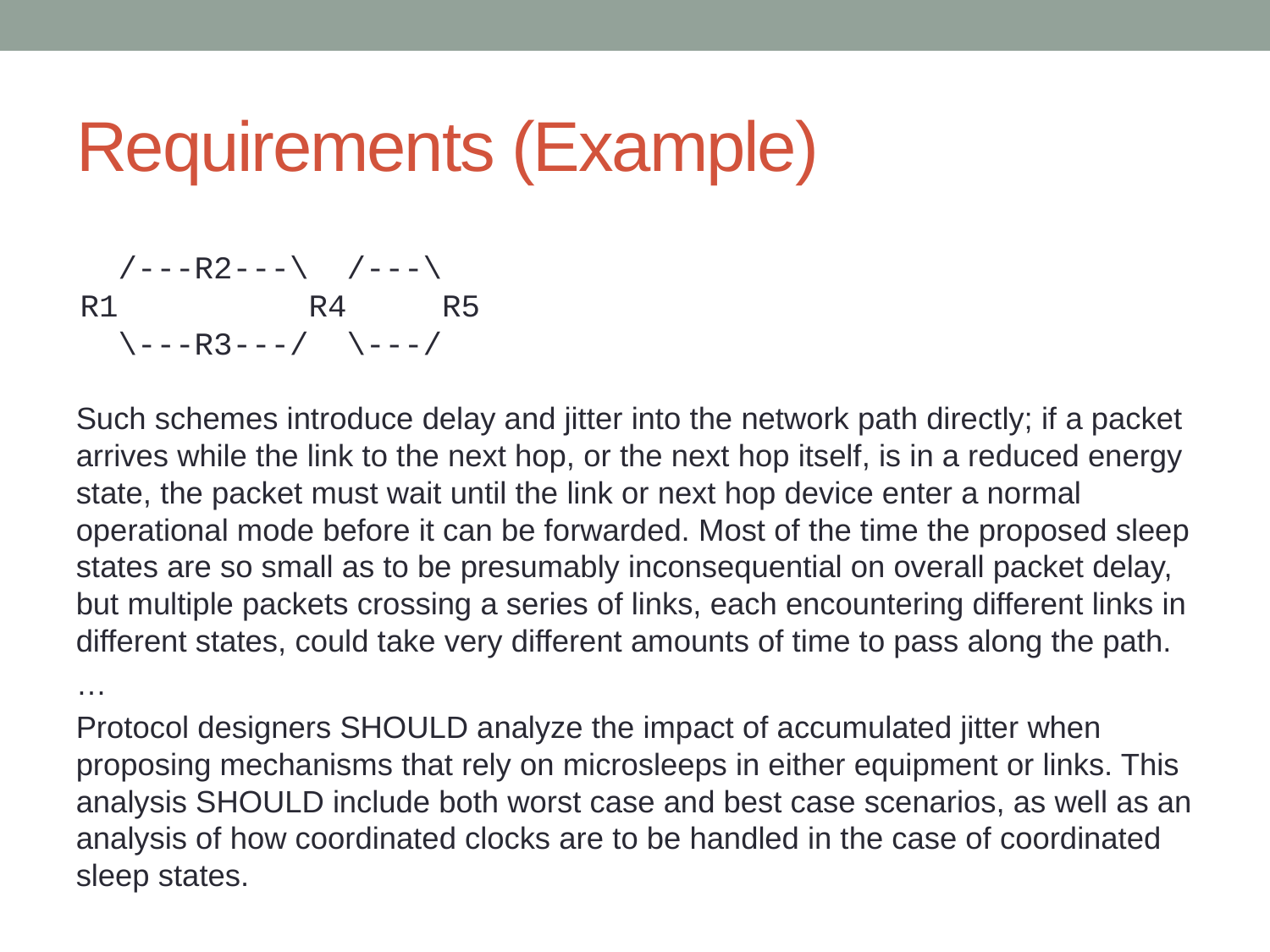

# Requirements (Example)
  /---R2---\  /---\
R1          R4     R5
  \---R3---/  \---/
Such schemes introduce delay and jitter into the network path directly; if a packet arrives while the link to the next hop, or the next hop itself, is in a reduced energy state, the packet must wait until the link or next hop device enter a normal operational mode before it can be forwarded. Most of the time the proposed sleep states are so small as to be presumably inconsequential on overall packet delay, but multiple packets crossing a series of links, each encountering different links in different states, could take very different amounts of time to pass along the path.
…
Protocol designers SHOULD analyze the impact of accumulated jitter when proposing mechanisms that rely on microsleeps in either equipment or links. This analysis SHOULD include both worst case and best case scenarios, as well as an analysis of how coordinated clocks are to be handled in the case of coordinated sleep states.